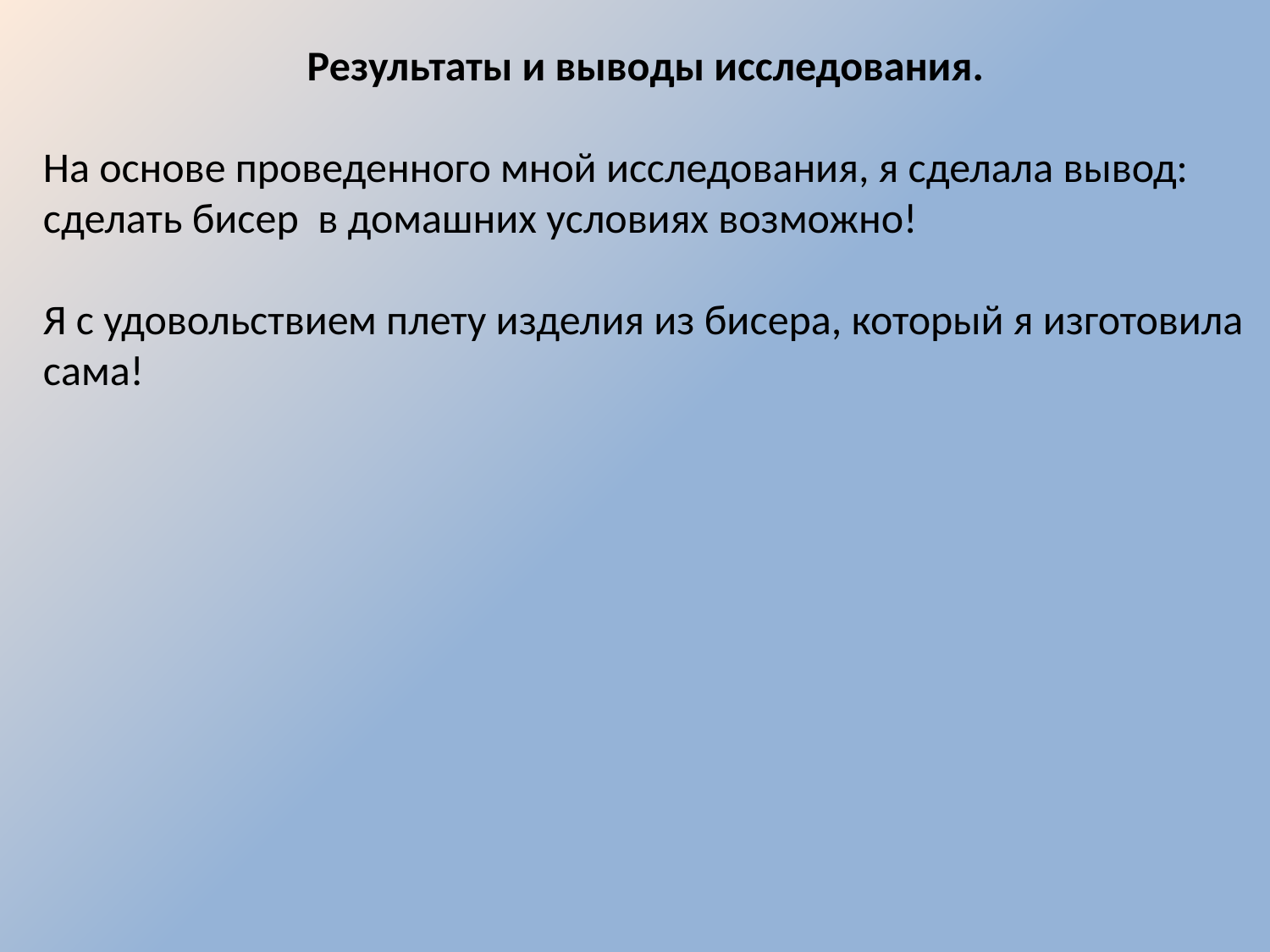

Результаты и выводы исследования.

На основе проведенного мной исследования, я сделала вывод:
сделать бисер  в домашних условиях возможно!

Я с удовольствием плету изделия из бисера, который я изготовила сама!